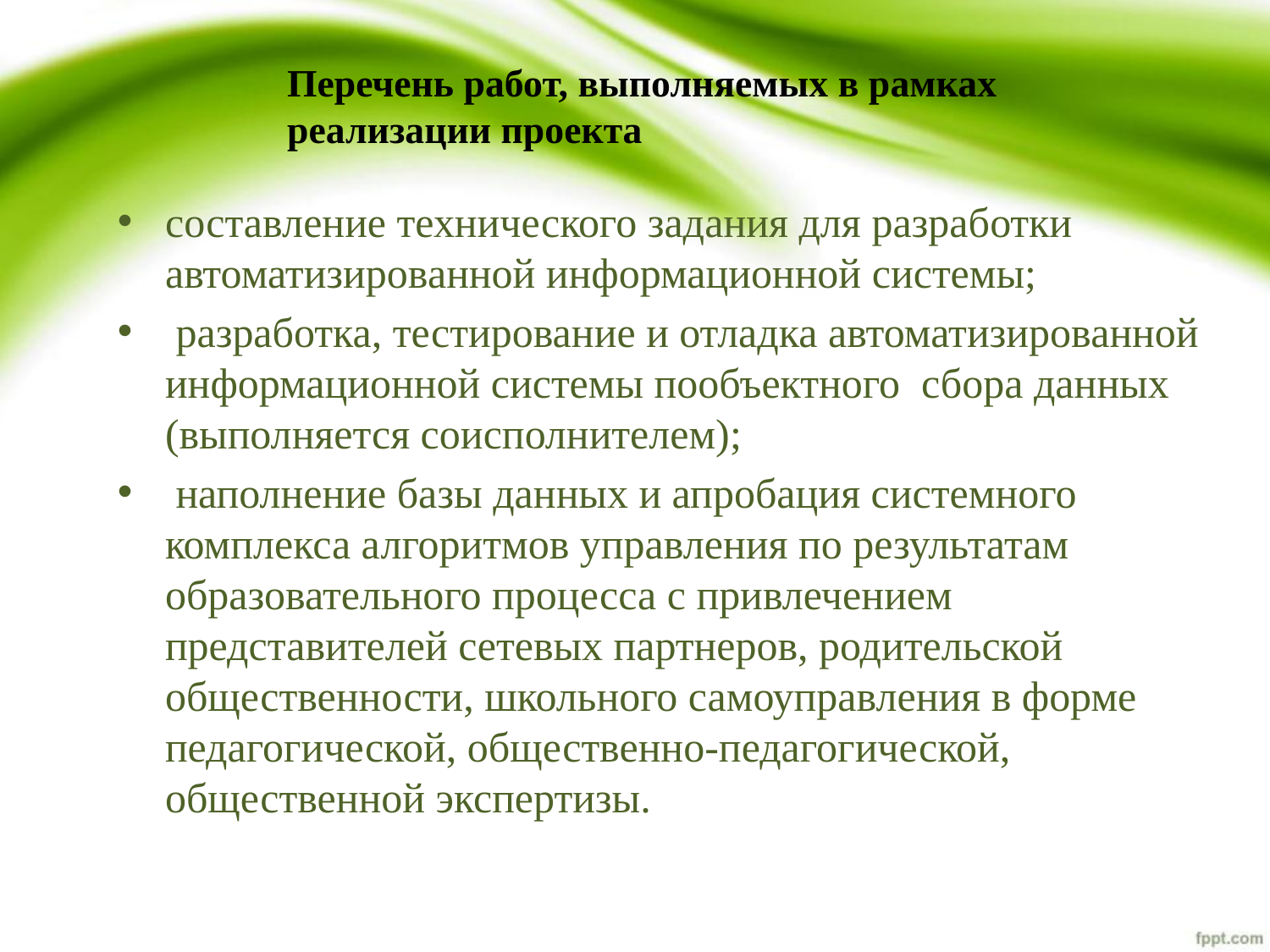

# Перечень работ, выполняемых в рамках реализации проекта
составление технического задания для разработки автоматизированной информационной системы;
 разработка, тестирование и отладка автоматизированной информационной системы пообъектного  сбора данных (выполняется соисполнителем);
 наполнение базы данных и апробация системного комплекса алгоритмов управления по результатам образовательного процесса с привлечением представителей сетевых партнеров, родительской общественности, школьного самоуправления в форме педагогической, общественно-педагогической, общественной экспертизы.